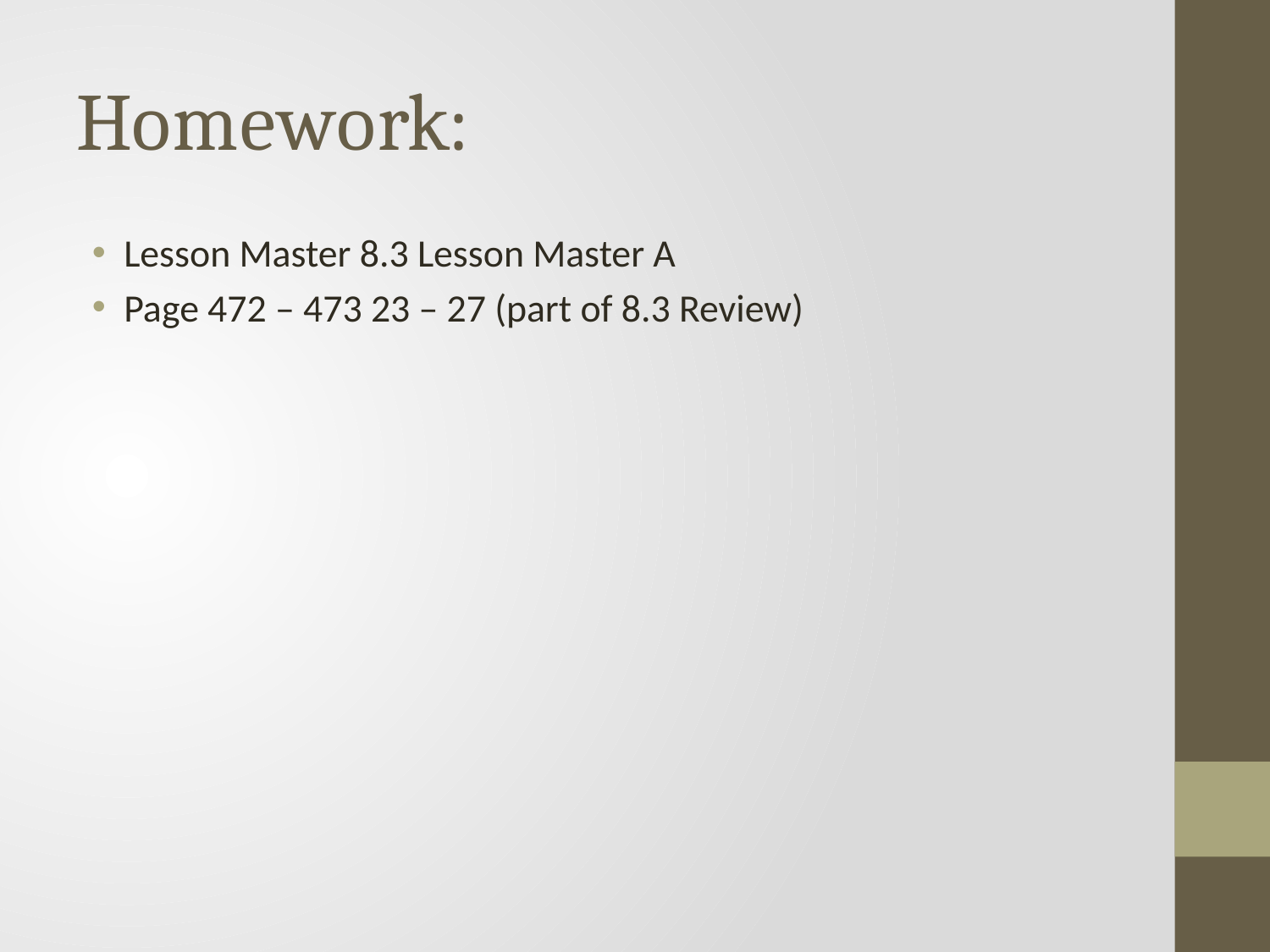

# Homework:
Lesson Master 8.3 Lesson Master A
Page 472 – 473 23 – 27 (part of 8.3 Review)